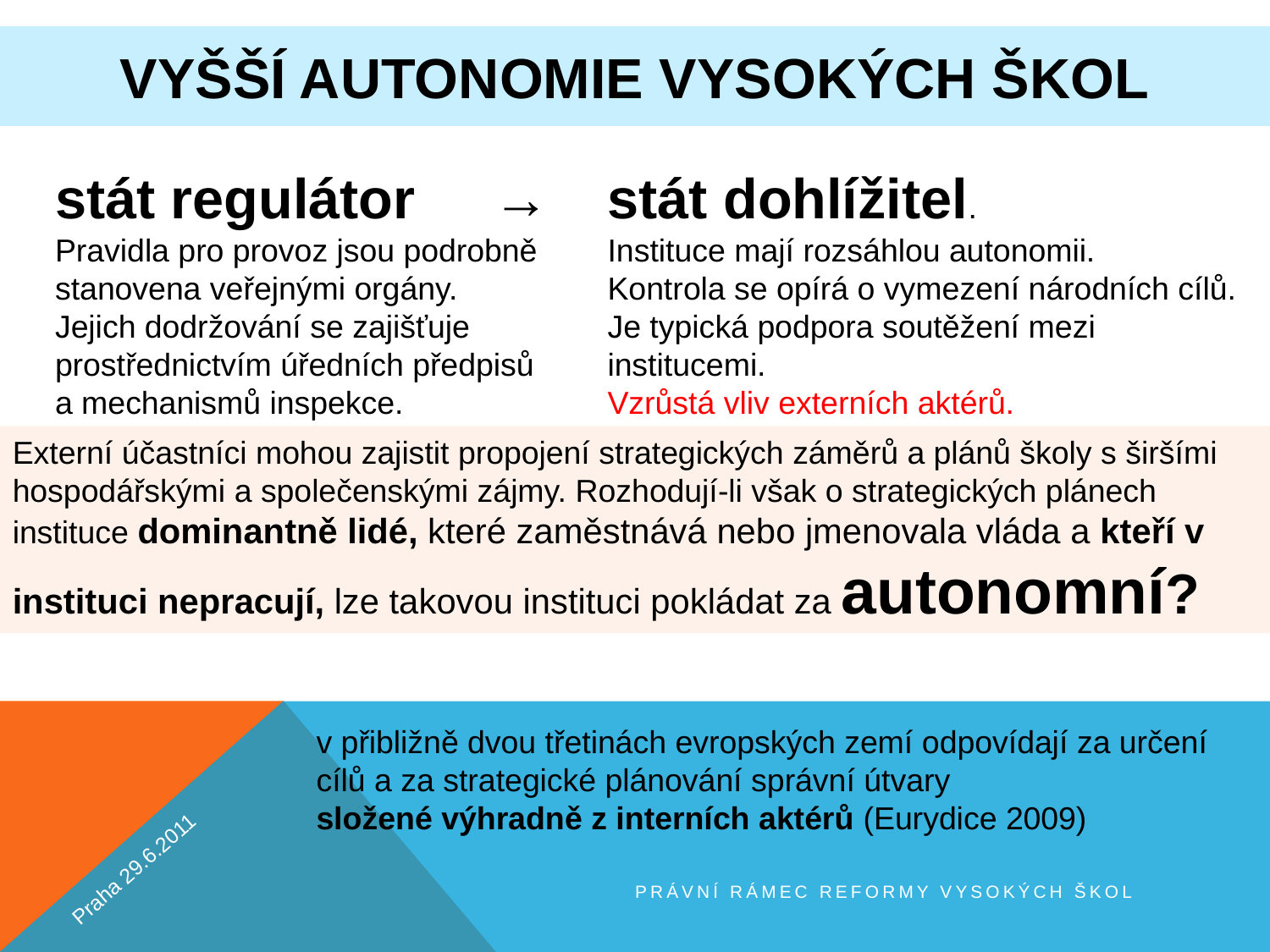

# vyšší Autonomie vysokých škol
stát regulátor     →
Pravidla pro provoz jsou podrobně stanovena veřejnými orgány.
Jejich dodržování se zajišťuje prostřednictvím úředních předpisů a mechanismů inspekce.
stát dohlížitel.
Instituce mají rozsáhlou autonomii.
Kontrola se opírá o vymezení národních cílů. Je typická podpora soutěžení mezi institucemi.
Vzrůstá vliv externích aktérů.
Externí účastníci mohou zajistit propojení strategických záměrů a plánů školy s širšími hospodářskými a společenskými zájmy. Rozhodují-li však o strategických plánech instituce dominantně lidé, které zaměstnává nebo jmenovala vláda a kteří v instituci nepracují, lze takovou instituci pokládat za autonomní?
v přibližně dvou třetinách evropských zemí odpovídají za určení cílů a za strategické plánování správní útvary
složené výhradně z interních aktérů (Eurydice 2009)
Praha 29.6.2011
Právní rámec reformy vysokých škol